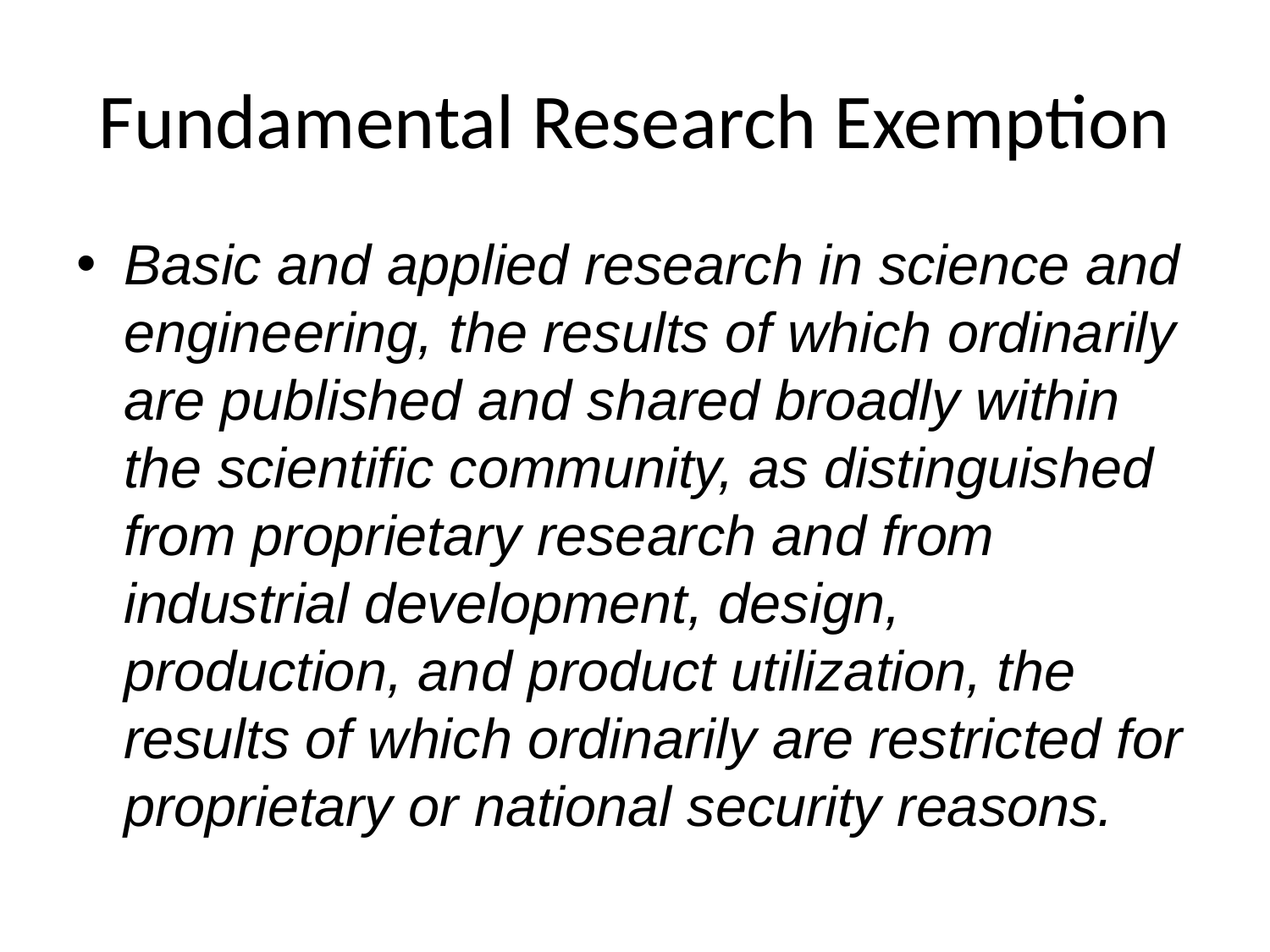

# Fundamental Research Exemption
Basic and applied research in science and engineering, the results of which ordinarily are published and shared broadly within the scientific community, as distinguished from proprietary research and from industrial development, design, production, and product utilization, the results of which ordinarily are restricted for proprietary or national security reasons.